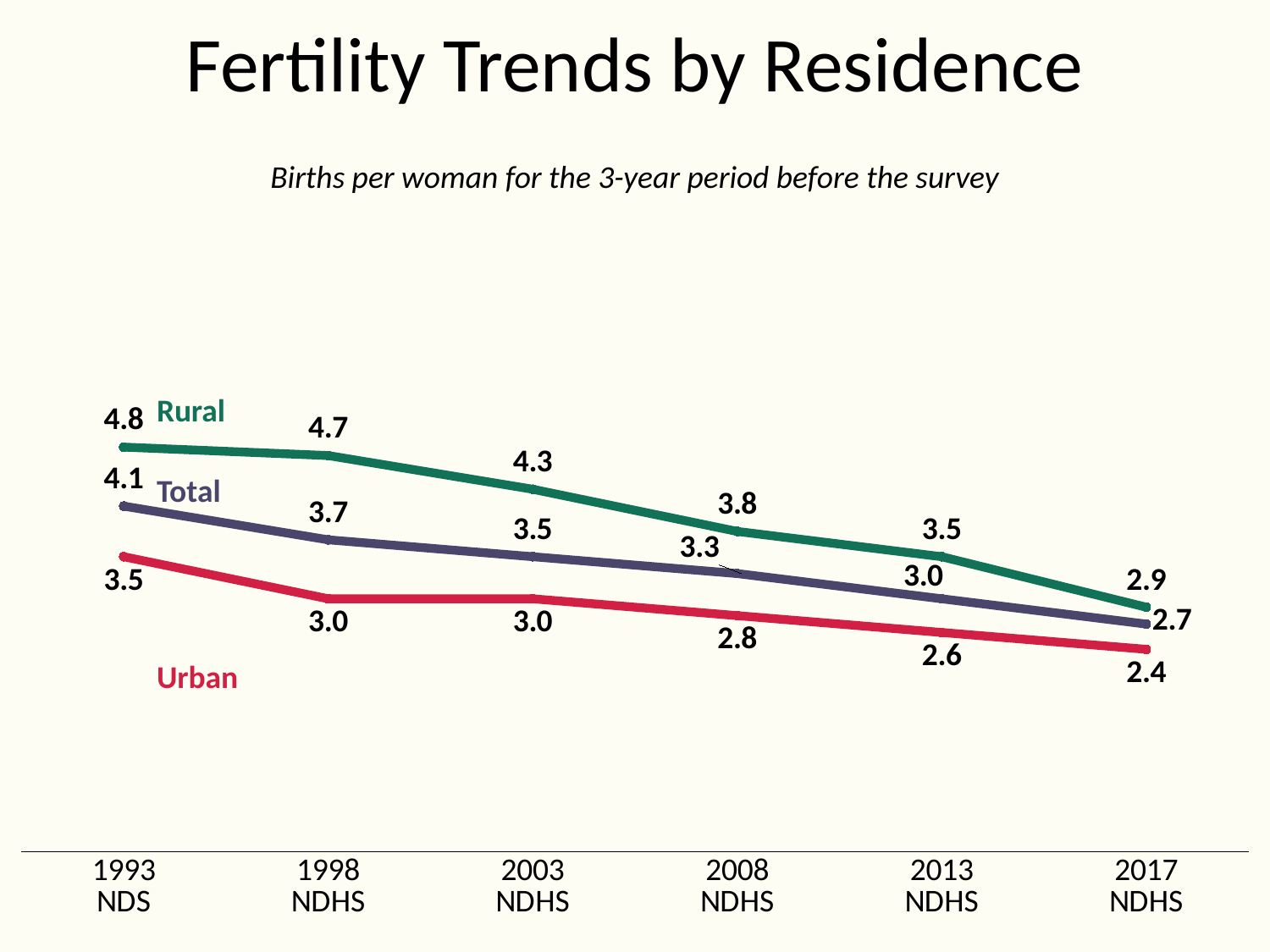

# Fertility Trends by Residence
Births per woman for the 3-year period before the survey

### Chart

| Category | Total | Urban | Rural |
|---|---|---|---|
| 1993
NDS | 4.1 | 3.5 | 4.8 |
| 1998
NDHS | 3.7 | 3.0 | 4.7 |
| 2003
NDHS | 3.5 | 3.0 | 4.3 |
| 2008
NDHS | 3.3 | 2.8 | 3.8 |
| 2013
NDHS | 3.0 | 2.6 | 3.5 |
| 2017
NDHS | 2.7 | 2.4 | 2.9 |
Rural
Total
Urban